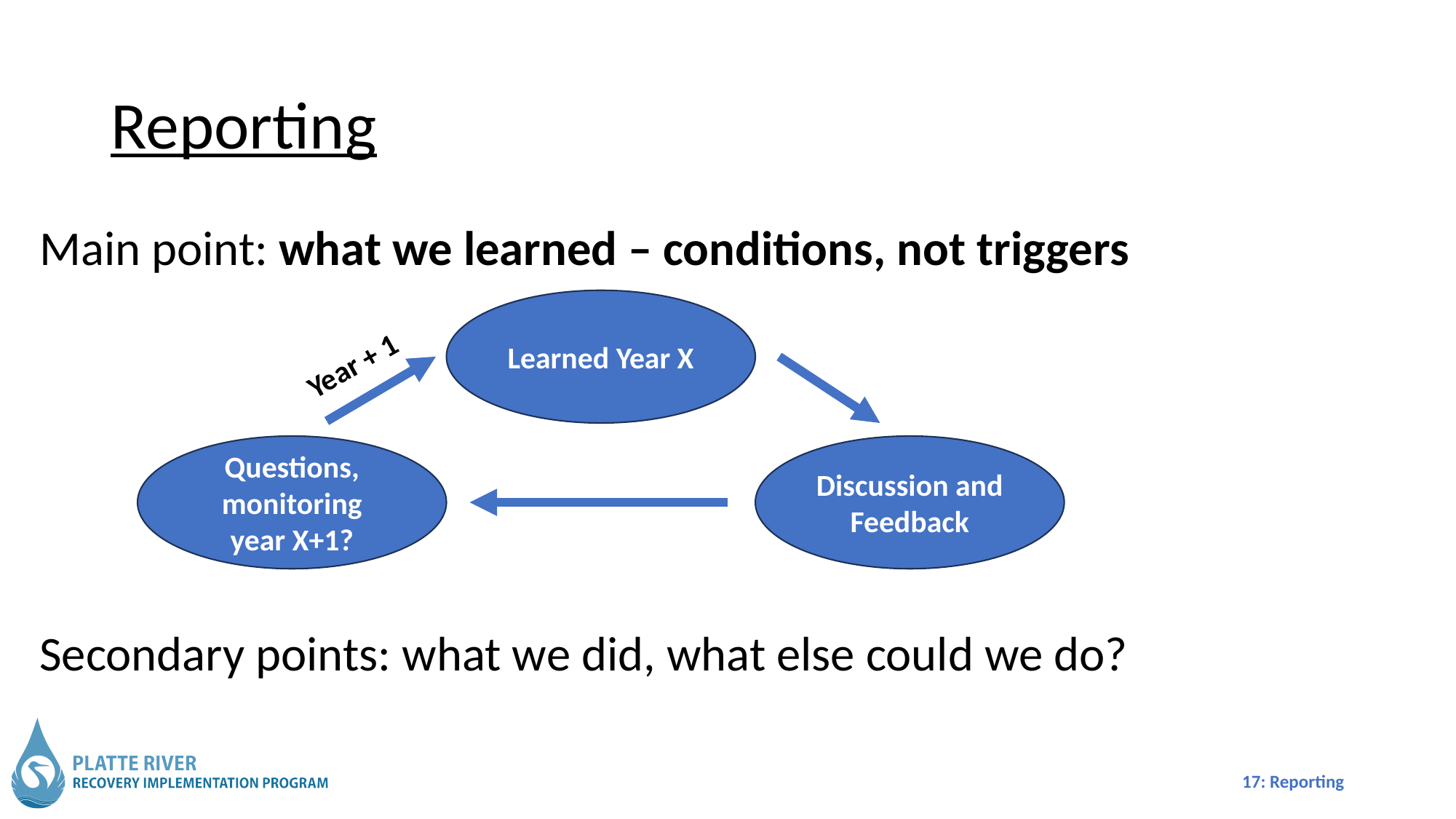

# Reporting
Main point: what we learned – conditions, not triggers

Secondary points: what we did, what else could we do?

Learned Year X
Year + 1
Questions, monitoring year X+1?
Discussion and Feedback
17: Reporting